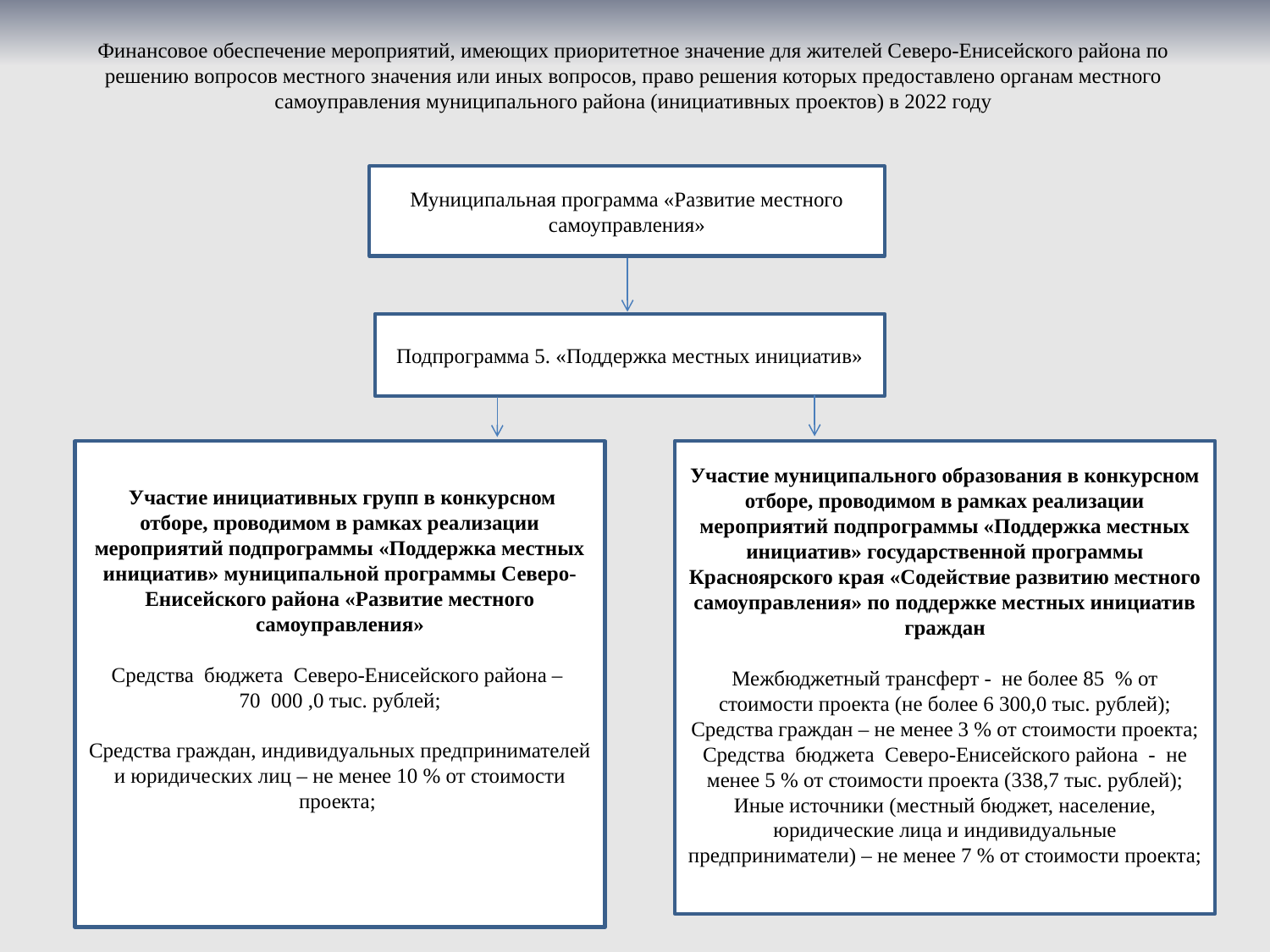

# Финансовое обеспечение мероприятий, имеющих приоритетное значение для жителей Северо-Енисейского района по решению вопросов местного значения или иных вопросов, право решения которых предоставлено органам местного самоуправления муниципального района (инициативных проектов) в 2022 году
Муниципальная программа «Развитие местного самоуправления»
Подпрограмма 5. «Поддержка местных инициатив»
Участие муниципального образования в конкурсном отборе, проводимом в рамках реализации мероприятий подпрограммы «Поддержка местных инициатив» государственной программы Красноярского края «Содействие развитию местного самоуправления» по поддержке местных инициатив граждан

Межбюджетный трансферт -  не более 85  % от стоимости проекта (не более 6 300,0 тыс. рублей);
Средства граждан – не менее 3 % от стоимости проекта;
Средства  бюджета  Северо-Енисейского района  -  не менее 5 % от стоимости проекта (338,7 тыс. рублей);
Иные источники (местный бюджет, население, юридические лица и индивидуальные предприниматели) – не менее 7 % от стоимости проекта;

 Участие инициативных групп в конкурсном отборе, проводимом в рамках реализации мероприятий подпрограммы «Поддержка местных инициатив» муниципальной программы Северо-Енисейского района «Развитие местного самоуправления»

Средства  бюджета  Северо-Енисейского района –
000 ,0 тыс. рублей;

Средства граждан, индивидуальных предпринимателей и юридических лиц – не менее 10 % от стоимости проекта;